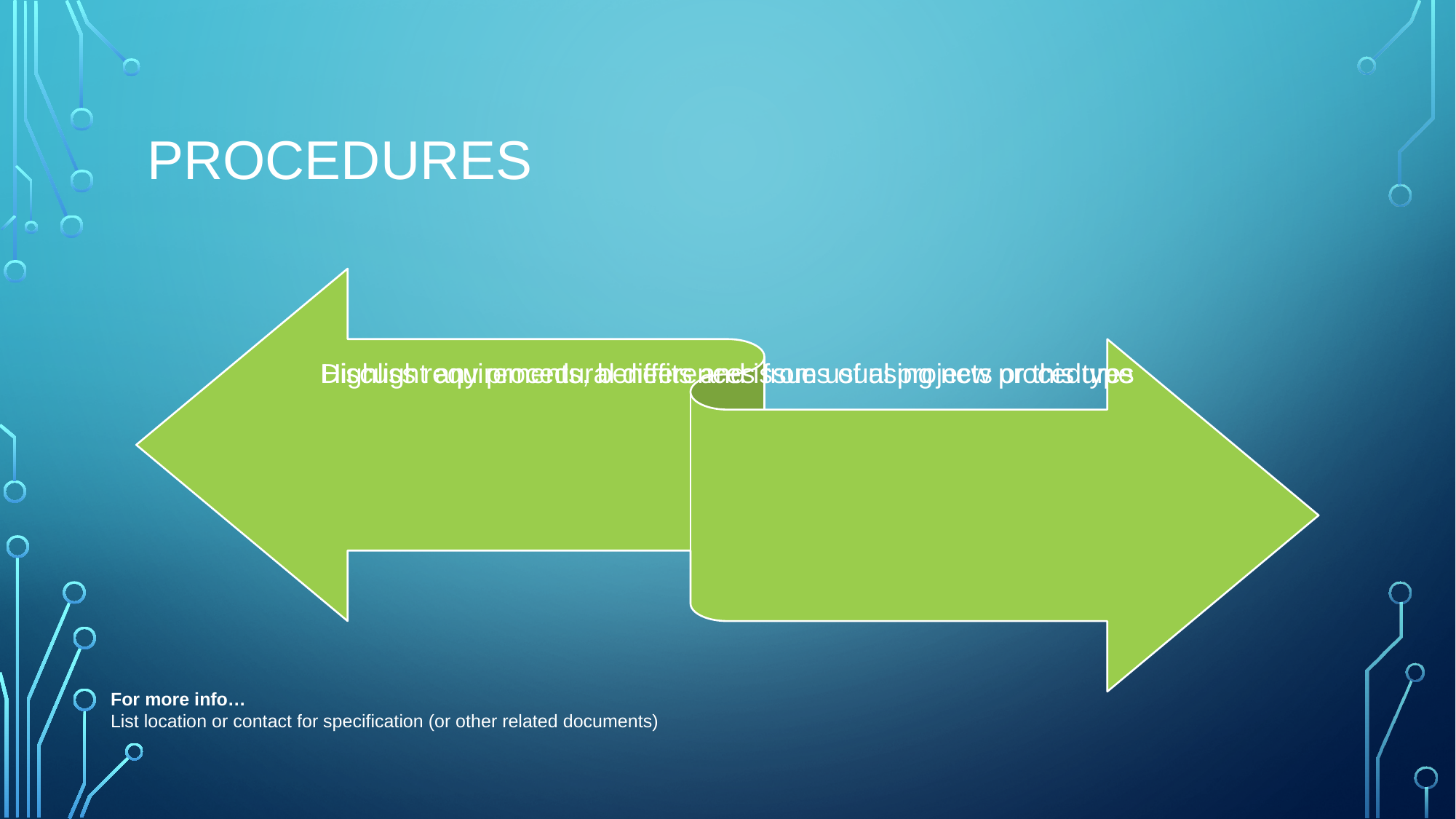

# Procedures

For more info…
List location or contact for specification (or other related documents)